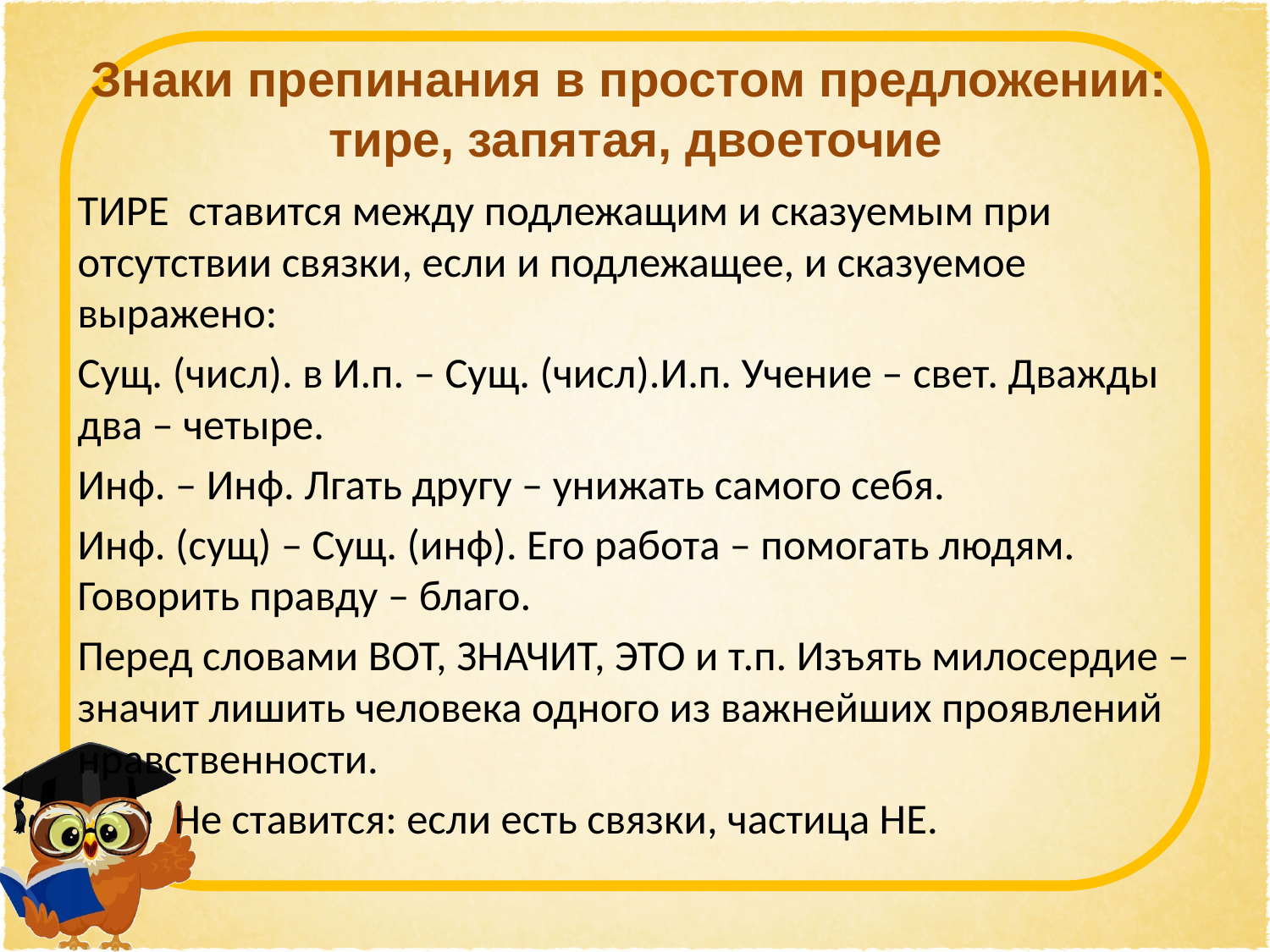

# Знаки препинания в простом предложении: тире, запятая, двоеточие
ТИРЕ  ставится между подлежащим и сказуемым при отсутствии связки, если и подлежащее, и сказуемое выражено:
Сущ. (числ). в И.п. – Сущ. (числ).И.п. Учение – свет. Дважды два – четыре.
Инф. – Инф. Лгать другу – унижать самого себя.
Инф. (сущ) – Сущ. (инф). Его работа – помогать людям. Говорить правду – благо.
Перед словами ВОТ, ЗНАЧИТ, ЭТО и т.п. Изъять милосердие – значит лишить человека одного из важнейших проявлений нравственности.
	Не ставится: если есть связки, частица НЕ.